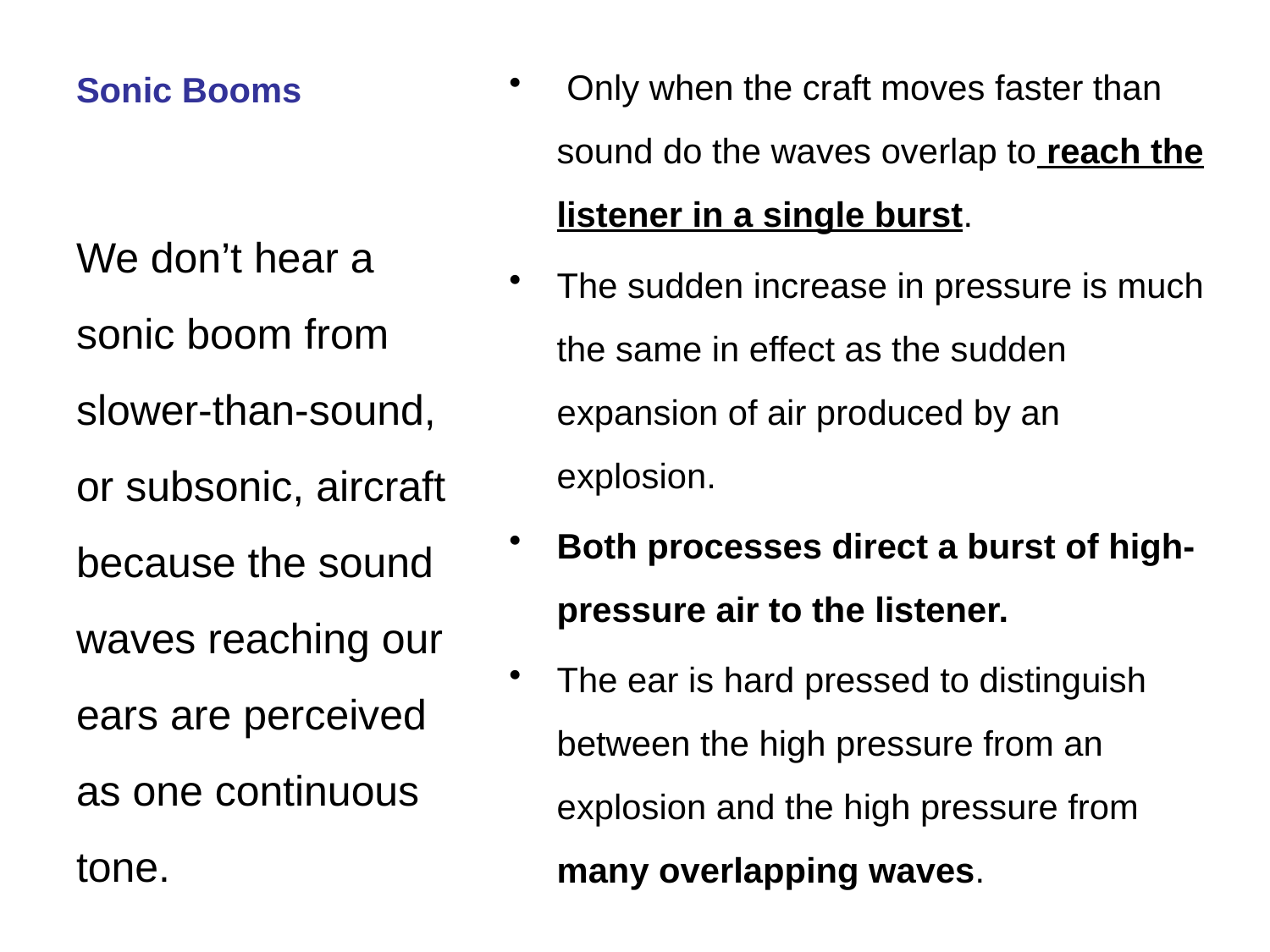

# Sonic Booms
 Only when the craft moves faster than sound do the waves overlap to reach the listener in a single burst.
The sudden increase in pressure is much the same in effect as the sudden expansion of air produced by an explosion.
Both processes direct a burst of high-pressure air to the listener.
The ear is hard pressed to distinguish between the high pressure from an explosion and the high pressure from many overlapping waves.
We don’t hear a sonic boom from slower-than-sound, or subsonic, aircraft because the sound waves reaching our ears are perceived as one continuous tone.